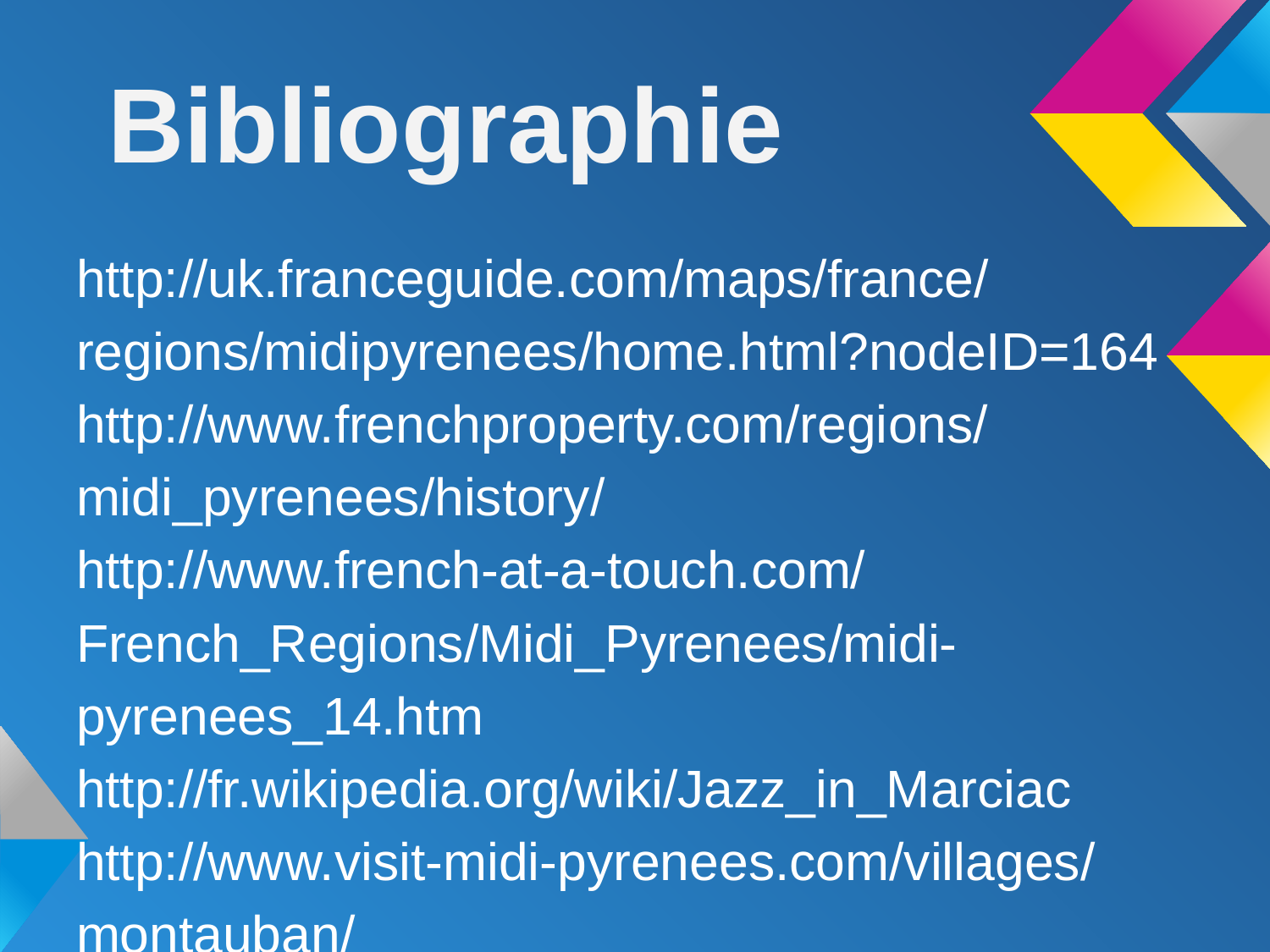

# Bibliographie
http://uk.franceguide.com/maps/france/regions/midipyrenees/home.html?nodeID=164
http://www.frenchproperty.com/regions/midi_pyrenees/history/
http://www.french-at-a-touch.com/French_Regions/Midi_Pyrenees/midi-pyrenees_14.htm
http://fr.wikipedia.org/wiki/Jazz_in_Marciac
http://www.visit-midi-pyrenees.com/villages/montauban/